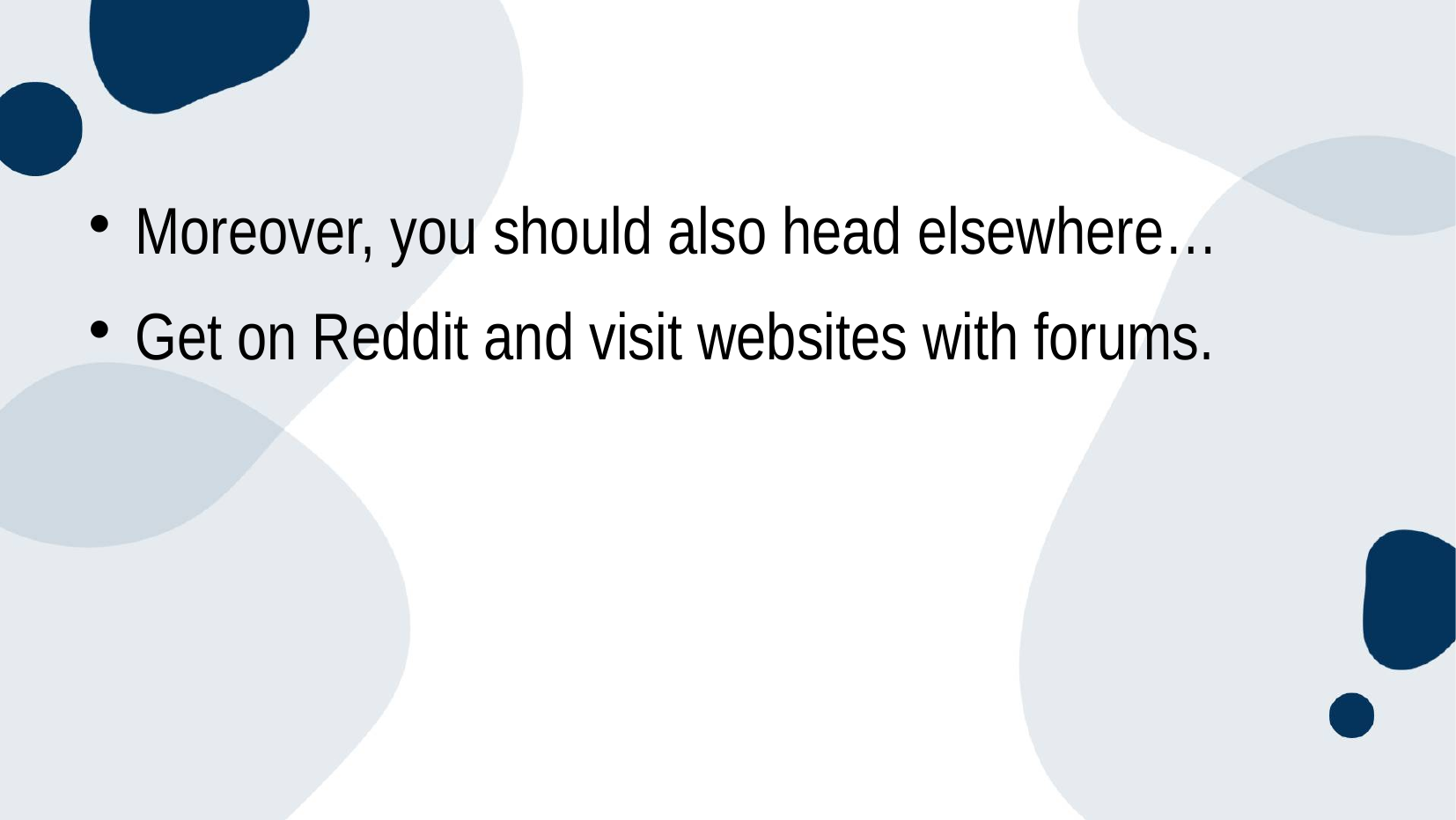

Moreover, you should also head elsewhere…
Get on Reddit and visit websites with forums.